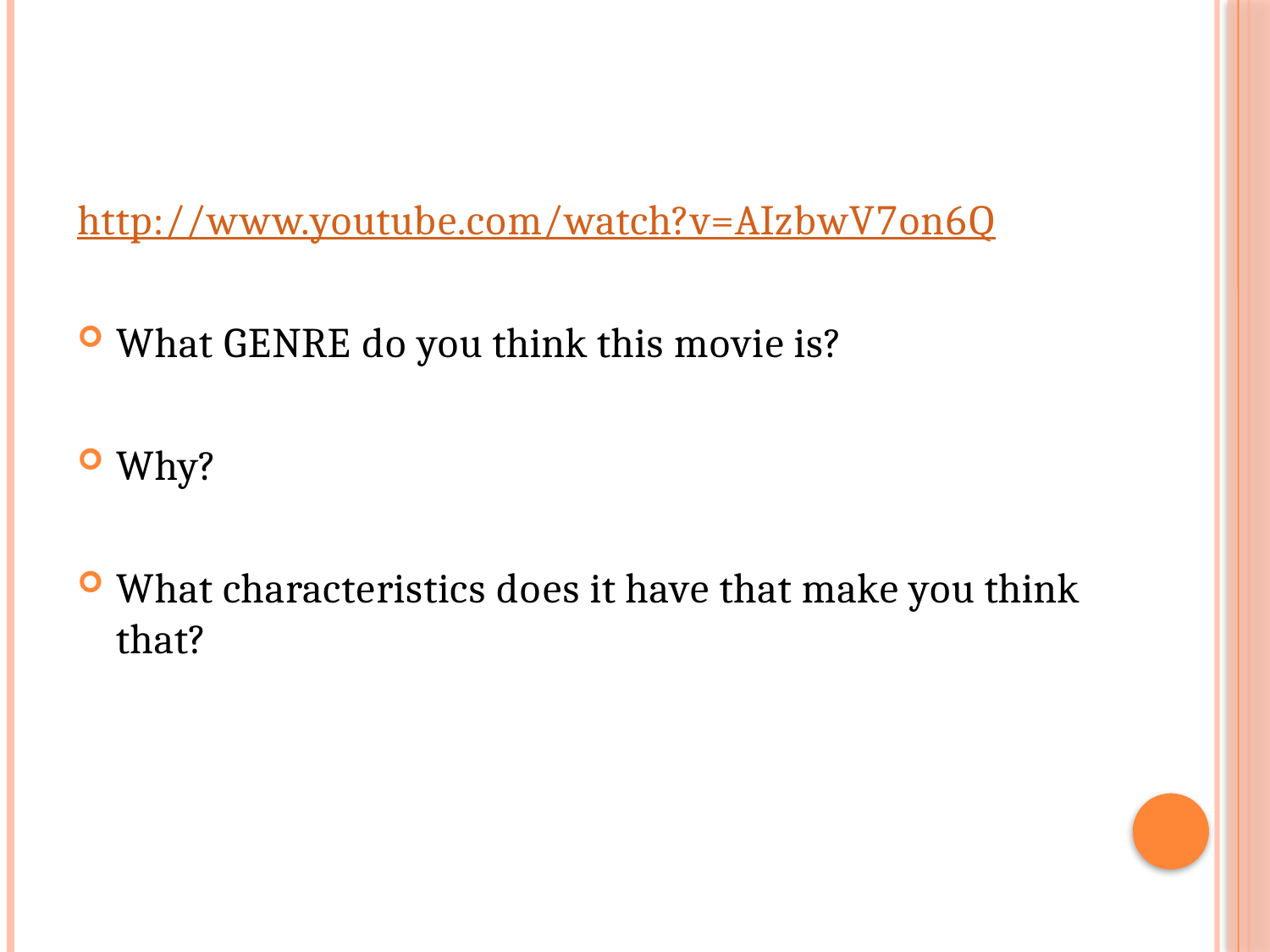

http://www.youtube.com/watch?v=AIzbwV7on6Q

What GENRE do you think this movie is?

Why?

What characteristics does it have that make you think that?